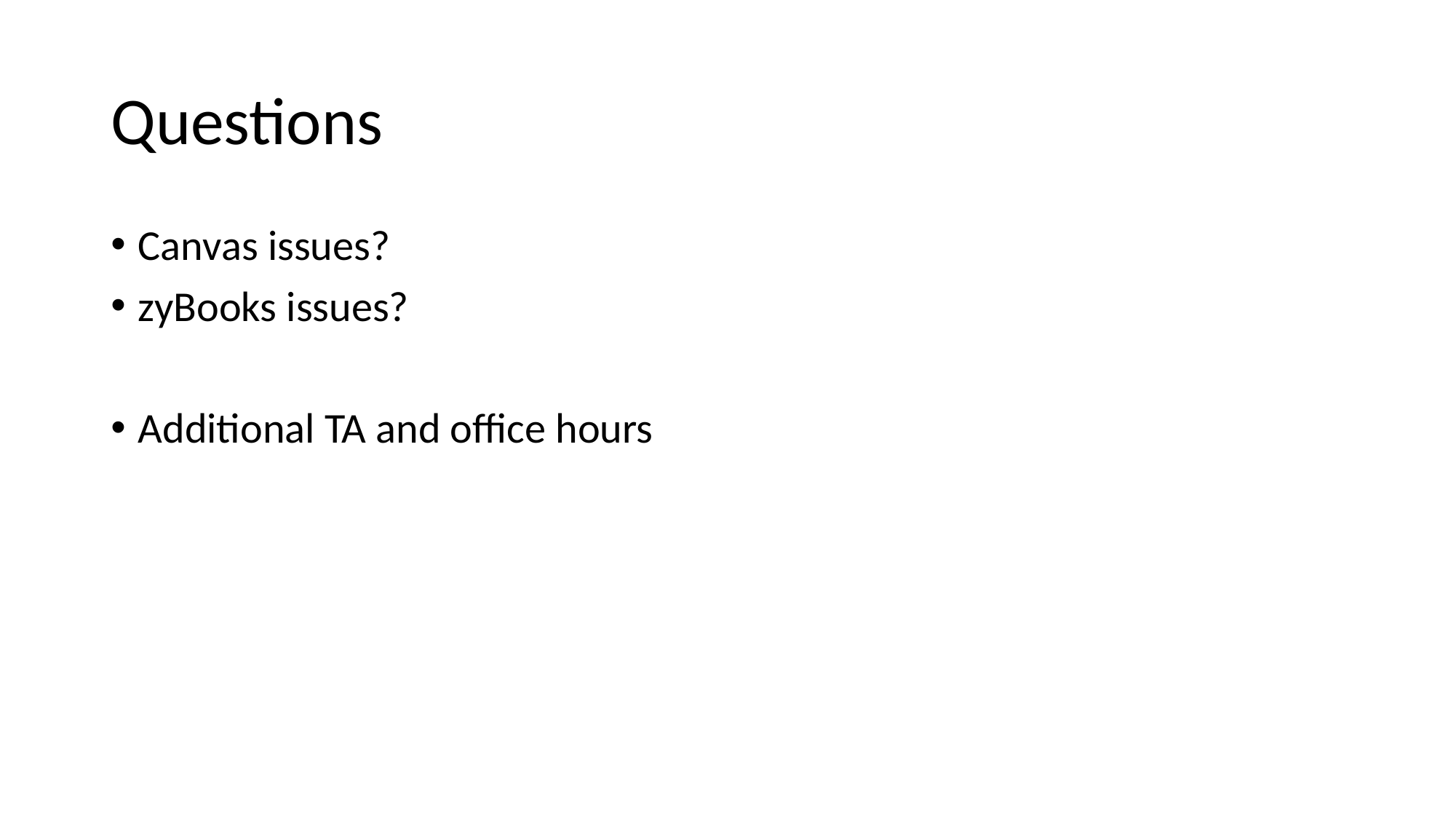

# Questions
Canvas issues?
zyBooks issues?

Additional TA and office hours